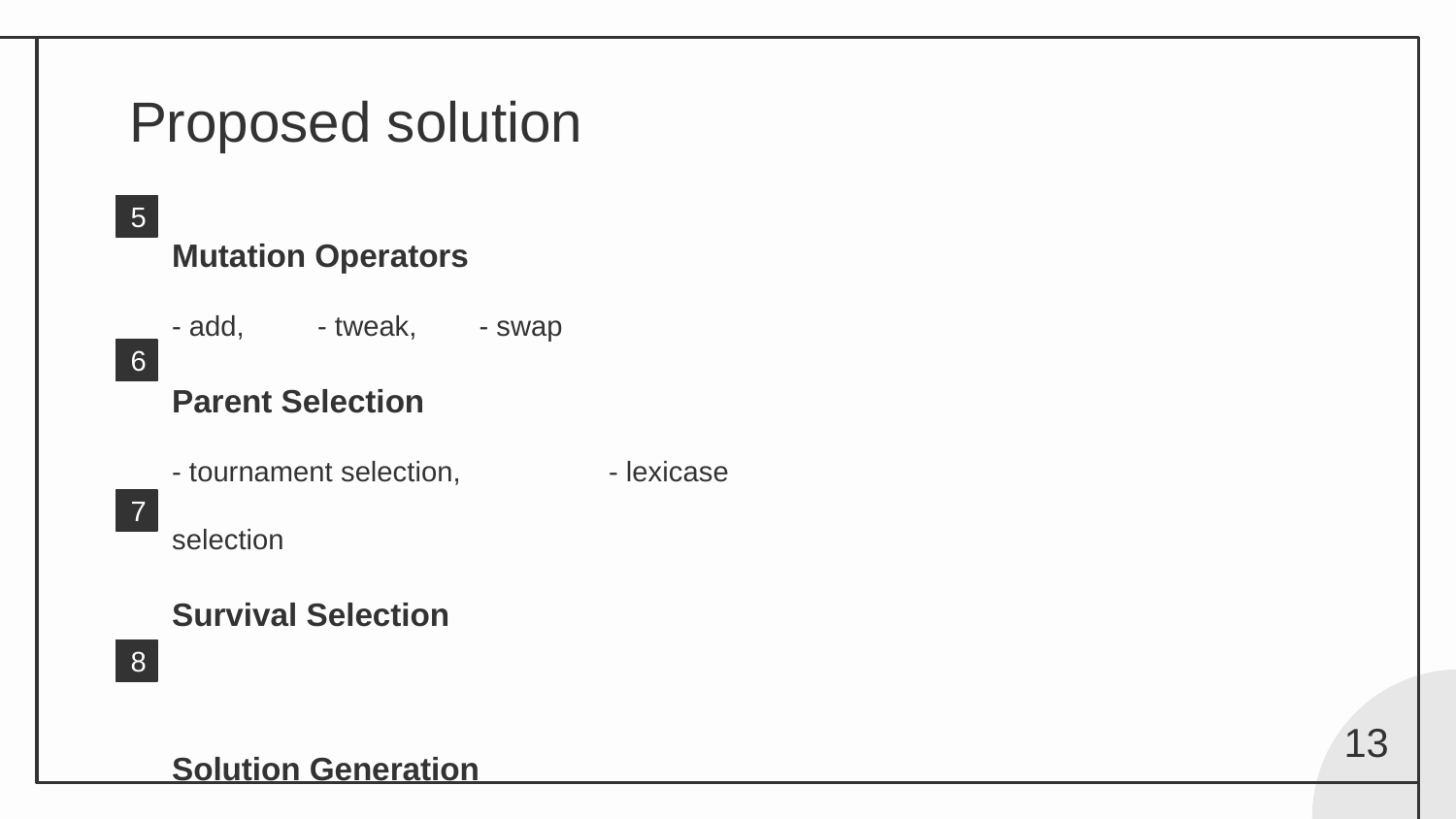

# Proposed solution

Mutation Operators
- add, 	- tweak, 	  - swap
Parent Selection
- tournament selection, 	- lexicase selection
Survival Selection

Solution Generation

5
6
7
8
13